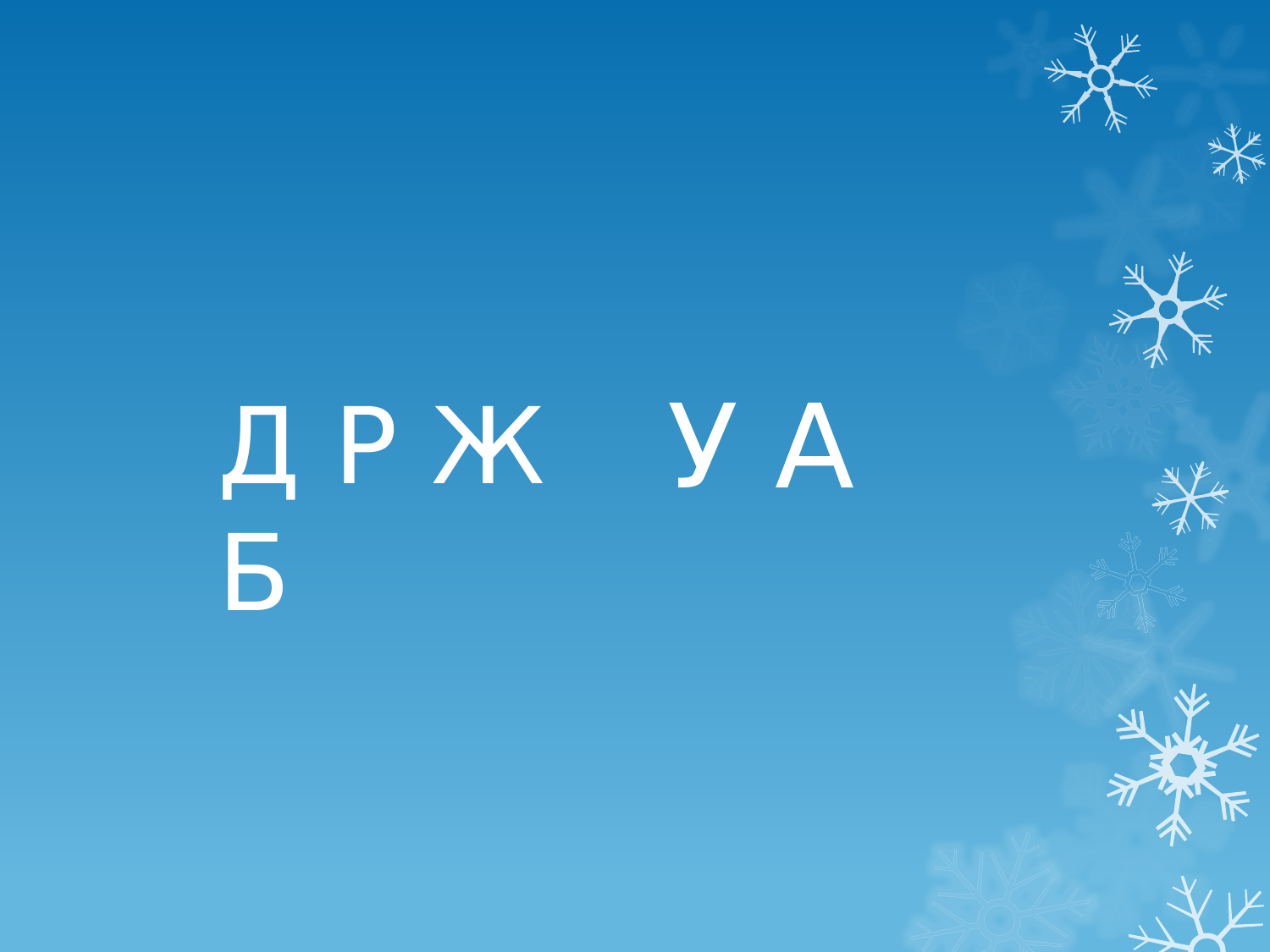

#
Д Р Ж Б

У А